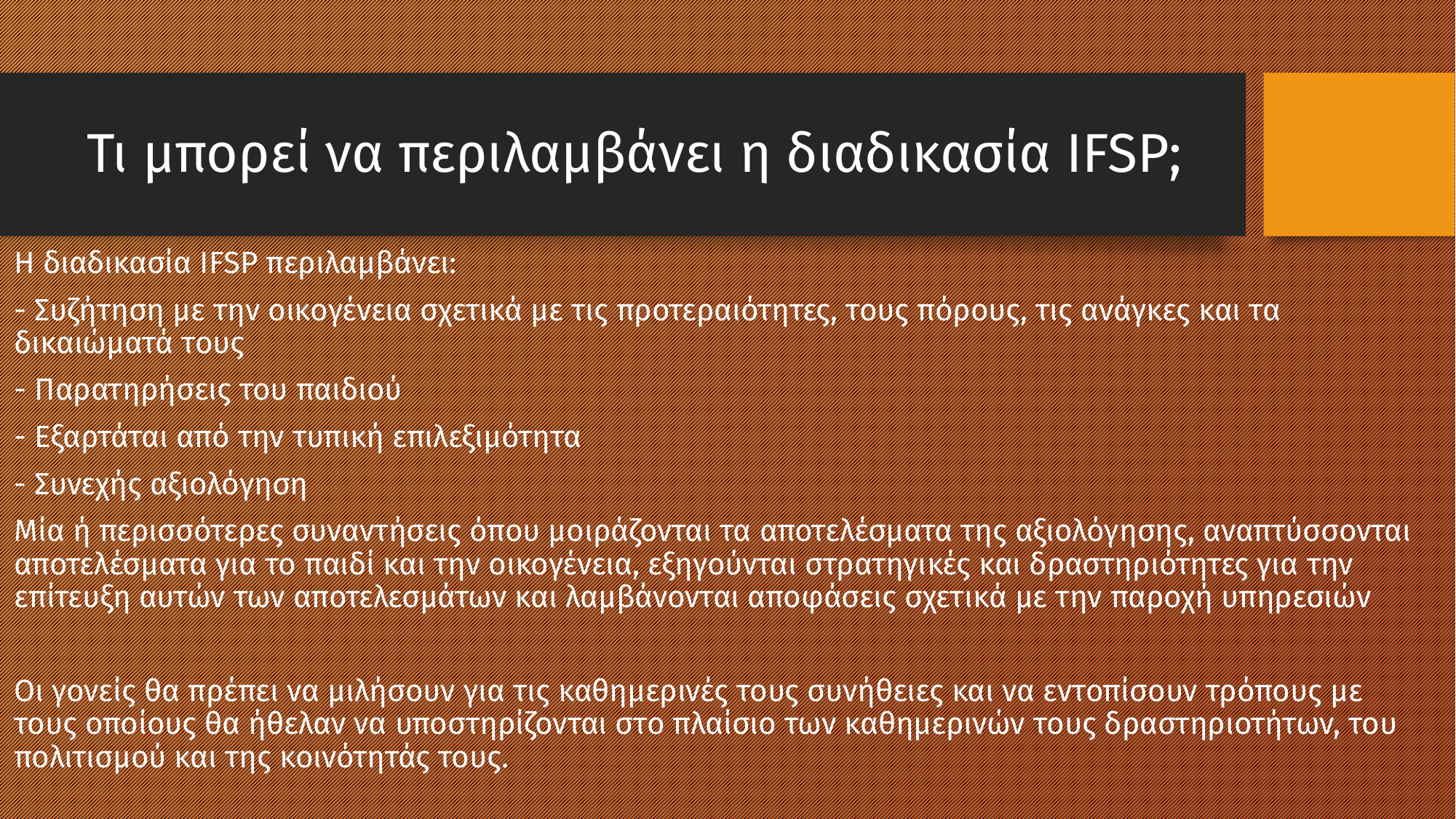

# Τι μπορεί να περιλαμβάνει η διαδικασία IFSP;
Η διαδικασία IFSP περιλαμβάνει:
- Συζήτηση με την οικογένεια σχετικά με τις προτεραιότητες, τους πόρους, τις ανάγκες και τα δικαιώματά τους
- Παρατηρήσεις του παιδιού
- Εξαρτάται από την τυπική επιλεξιμότητα
- Συνεχής αξιολόγηση
Μία ή περισσότερες συναντήσεις όπου μοιράζονται τα αποτελέσματα της αξιολόγησης, αναπτύσσονται αποτελέσματα για το παιδί και την οικογένεια, εξηγούνται στρατηγικές και δραστηριότητες για την επίτευξη αυτών των αποτελεσμάτων και λαμβάνονται αποφάσεις σχετικά με την παροχή υπηρεσιών

Οι γονείς θα πρέπει να μιλήσουν για τις καθημερινές τους συνήθειες και να εντοπίσουν τρόπους με τους οποίους θα ήθελαν να υποστηρίζονται στο πλαίσιο των καθημερινών τους δραστηριοτήτων, του πολιτισμού και της κοινότητάς τους.